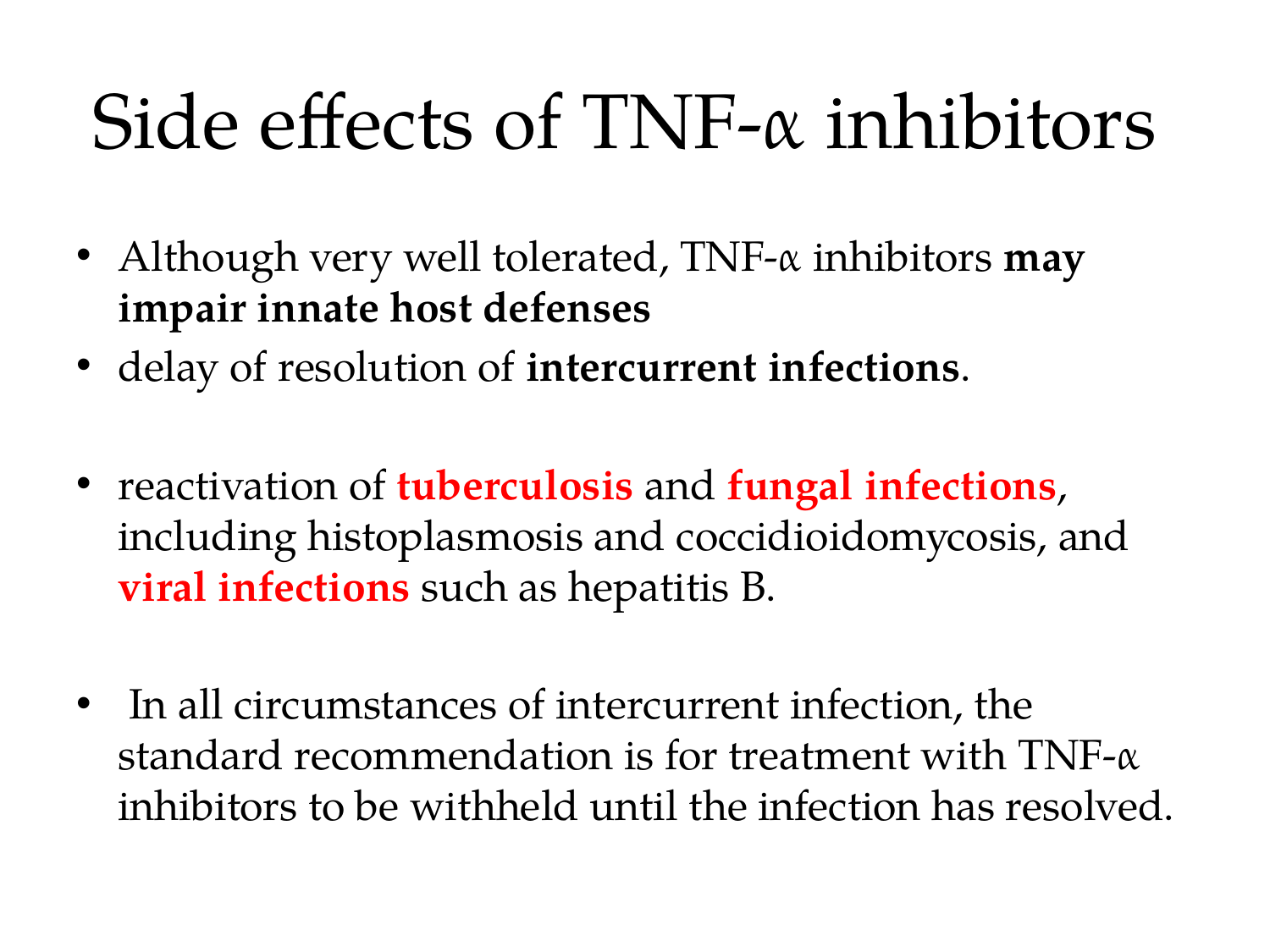

# Side effects of TNF-α inhibitors
Although very well tolerated, TNF-α inhibitors may impair innate host defenses
delay of resolution of intercurrent infections.

reactivation of tuberculosis and fungal infections, including histoplasmosis and coccidioidomycosis, and viral infections such as hepatitis B.

 In all circumstances of intercurrent infection, the standard recommendation is for treatment with TNF-α inhibitors to be withheld until the infection has resolved.